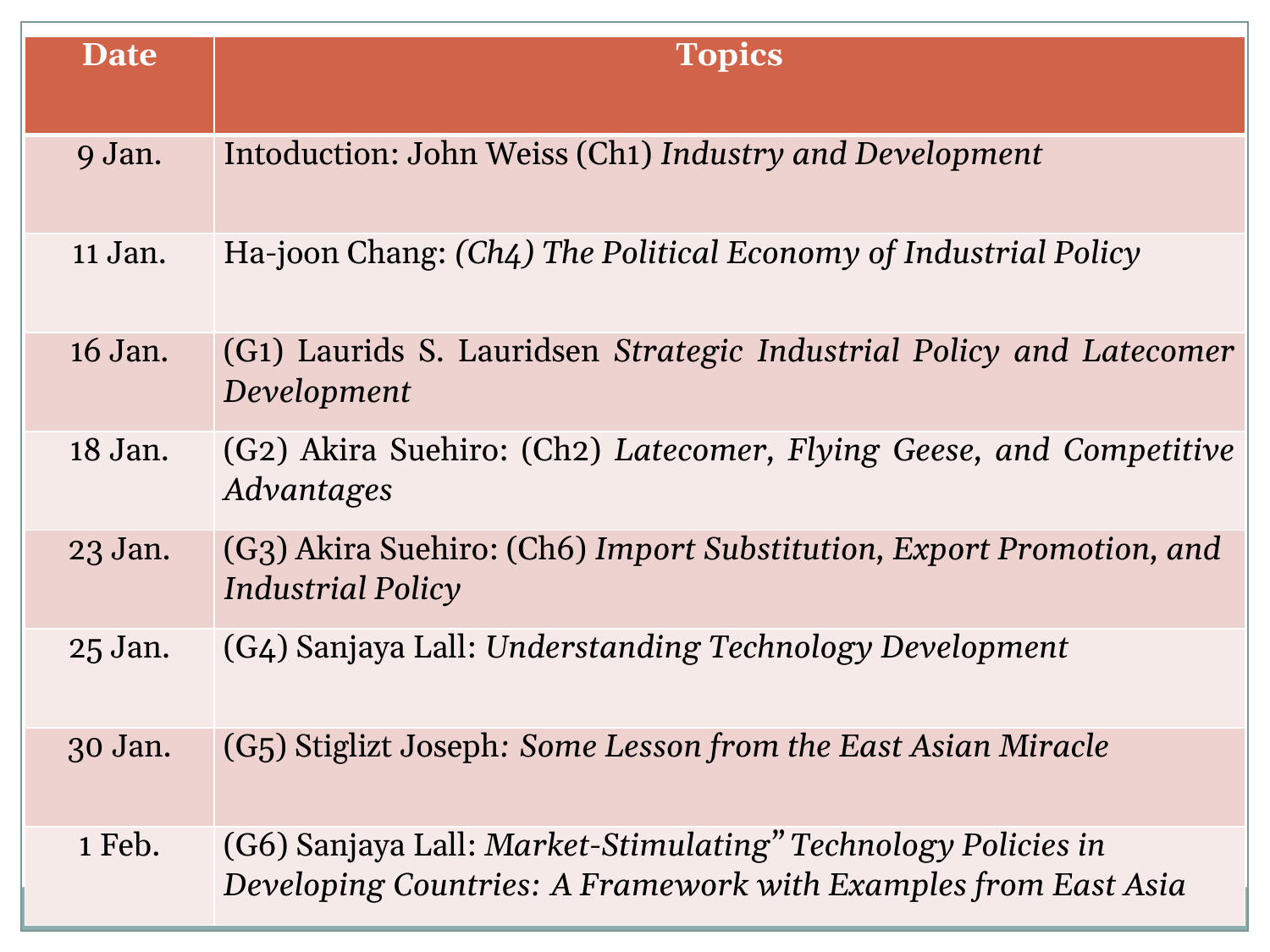

| Date | Topics |
| --- | --- |
| 9 Jan. | Intoduction: John Weiss (Ch1) Industry and Development |
| 11 Jan. | Ha-joon Chang: (Ch4) The Political Economy of Industrial Policy |
| 16 Jan. | (G1) Laurids S. Lauridsen Strategic Industrial Policy and Latecomer Development |
| 18 Jan. | (G2) Akira Suehiro: (Ch2) Latecomer, Flying Geese, and Competitive Advantages |
| 23 Jan. | (G3) Akira Suehiro: (Ch6) Import Substitution, Export Promotion, and Industrial Policy |
| 25 Jan. | (G4) Sanjaya Lall: Understanding Technology Development |
| 30 Jan. | (G5) Stiglizt Joseph: Some Lesson from the East Asian Miracle |
| 1 Feb. | (G6) Sanjaya Lall: Market-Stimulating” Technology Policies in Developing Countries: A Framework with Examples from East Asia |